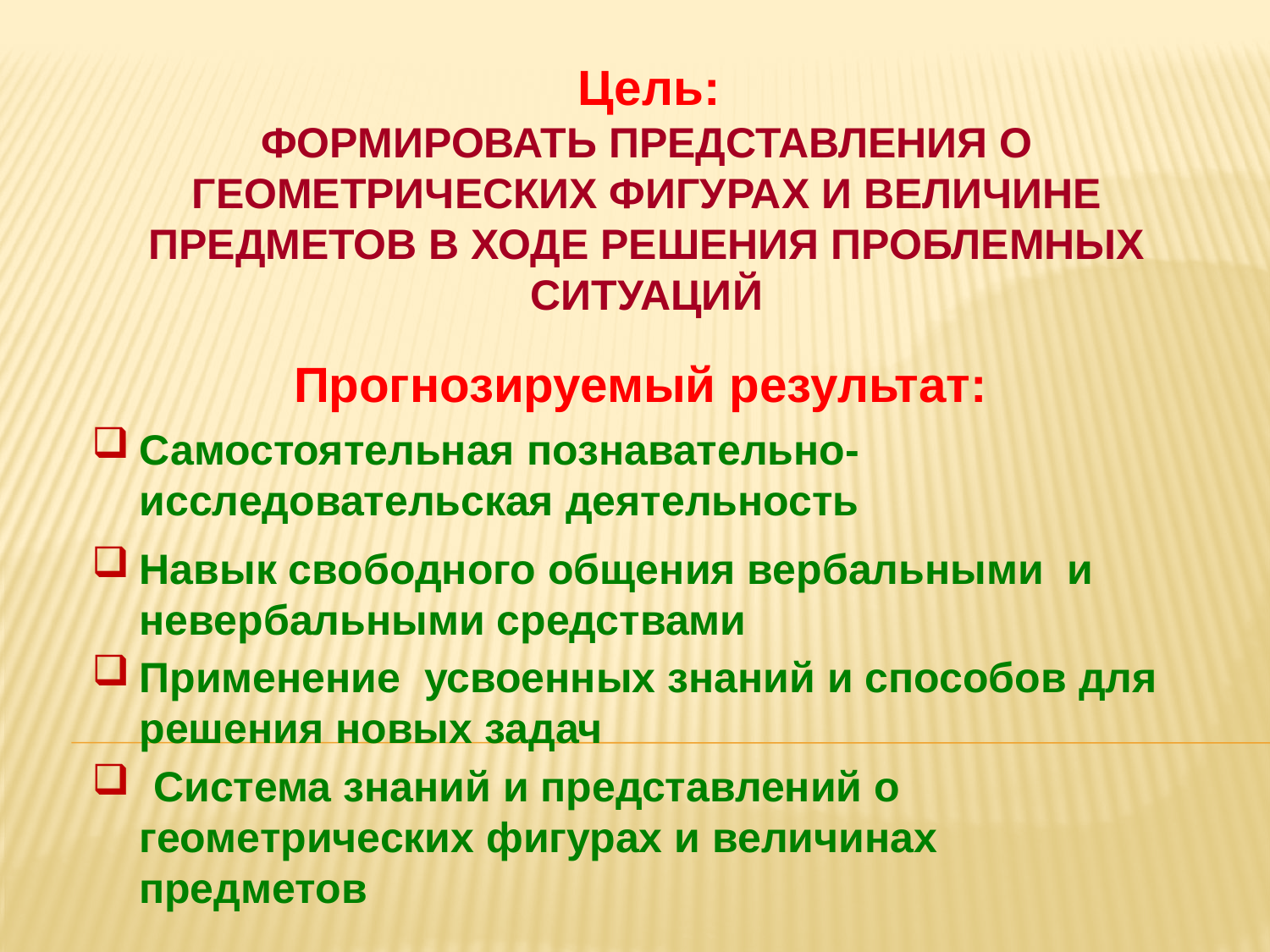

Цель:
# формировать представления о геометрических фигурах и величине предметов в ходе решения проблемных ситуаций
Прогнозируемый результат:
Самостоятельная познавательно-исследовательская деятельность
Навык свободного общения вербальными  и невербальными средствами
Применение  усвоенных знаний и способов для решения новых задач
  Система знаний и представлений о
    геометрических фигурах и величинах
    предметов